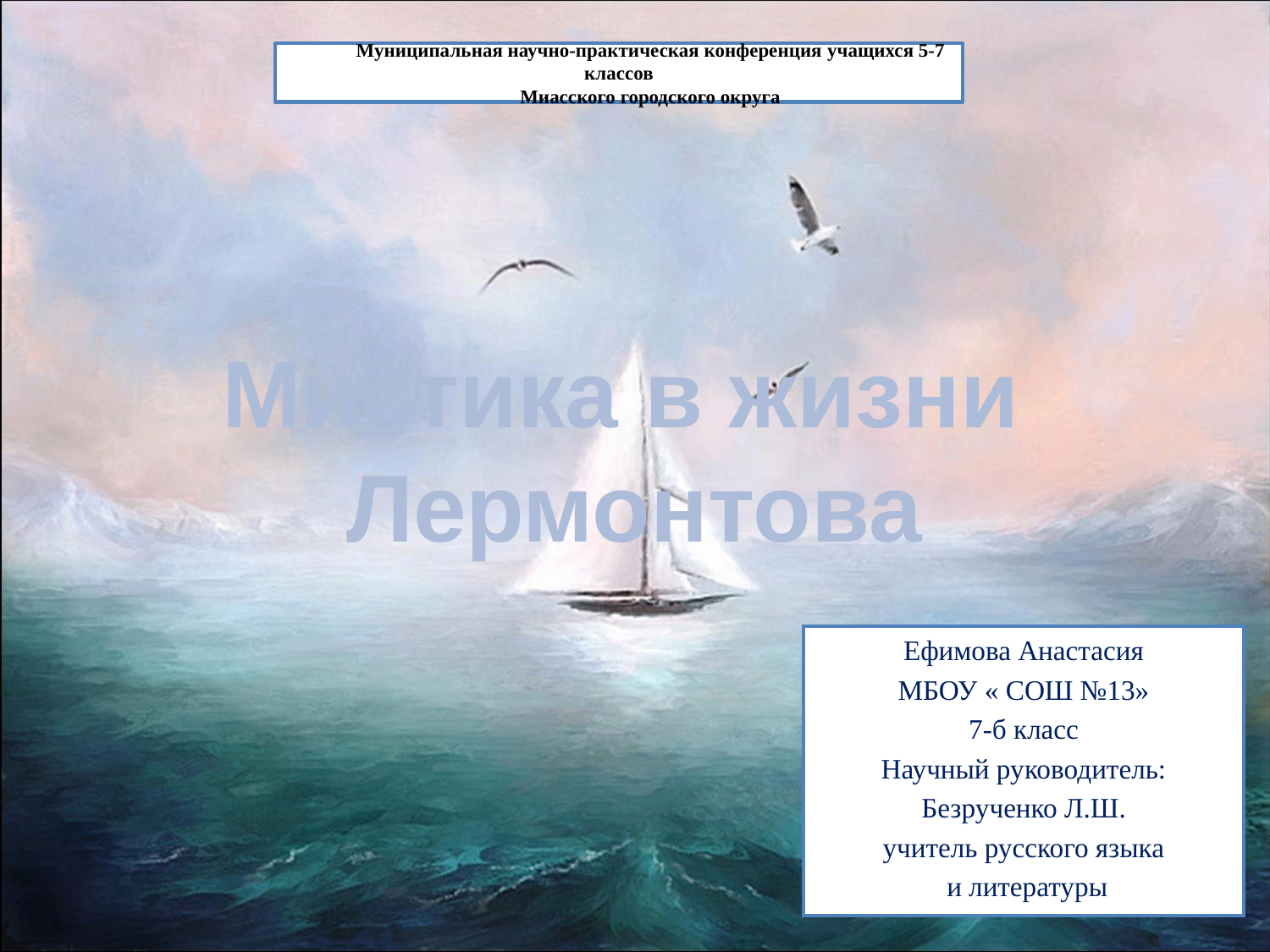

Муниципальная научно-практическая конференция учащихся 5-7 классов
Миасского городского округа
Мистика в жизни
Лермонтова
Ефимова Анастасия
МБОУ « СОШ №13»
7-б класс
Научный руководитель:
Безрученко Л.Ш.
учитель русского языка
 и литературы